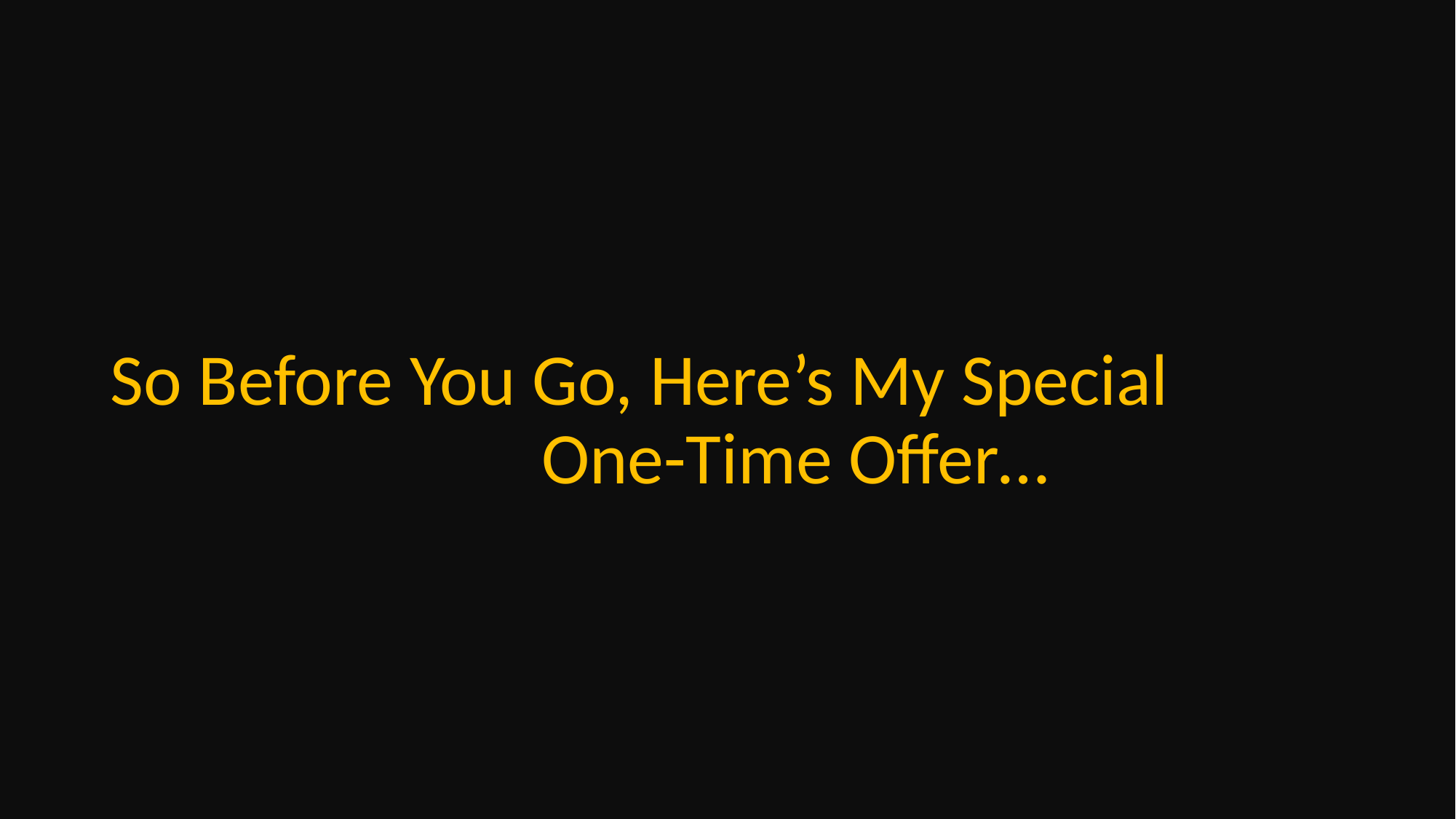

So Before You Go, Here’s My Special                    One-Time Offer…